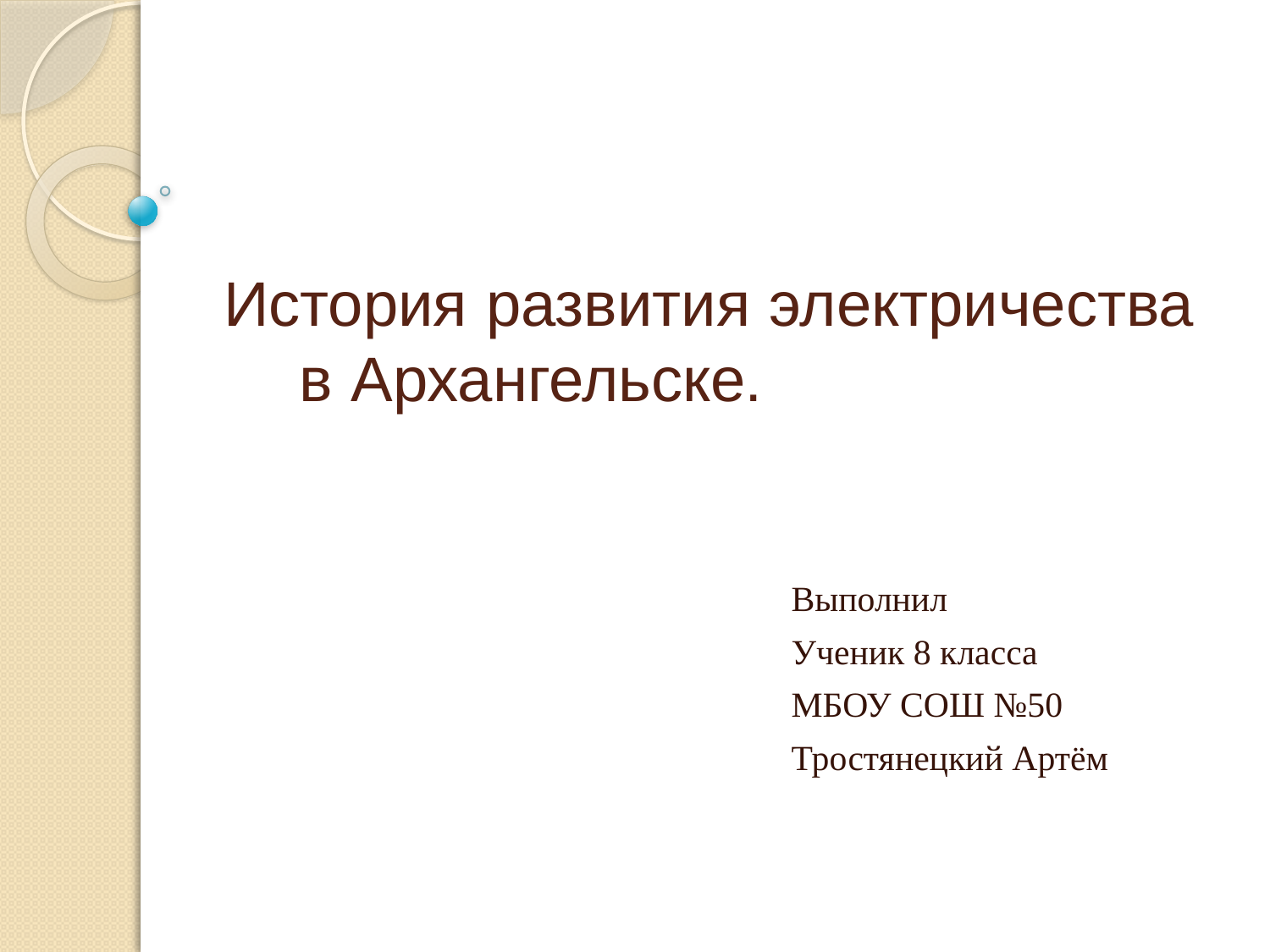

# История развития электричества      в Архангельске.
Выполнил
Ученик 8 класса
МБОУ СОШ №50
Тростянецкий Артём